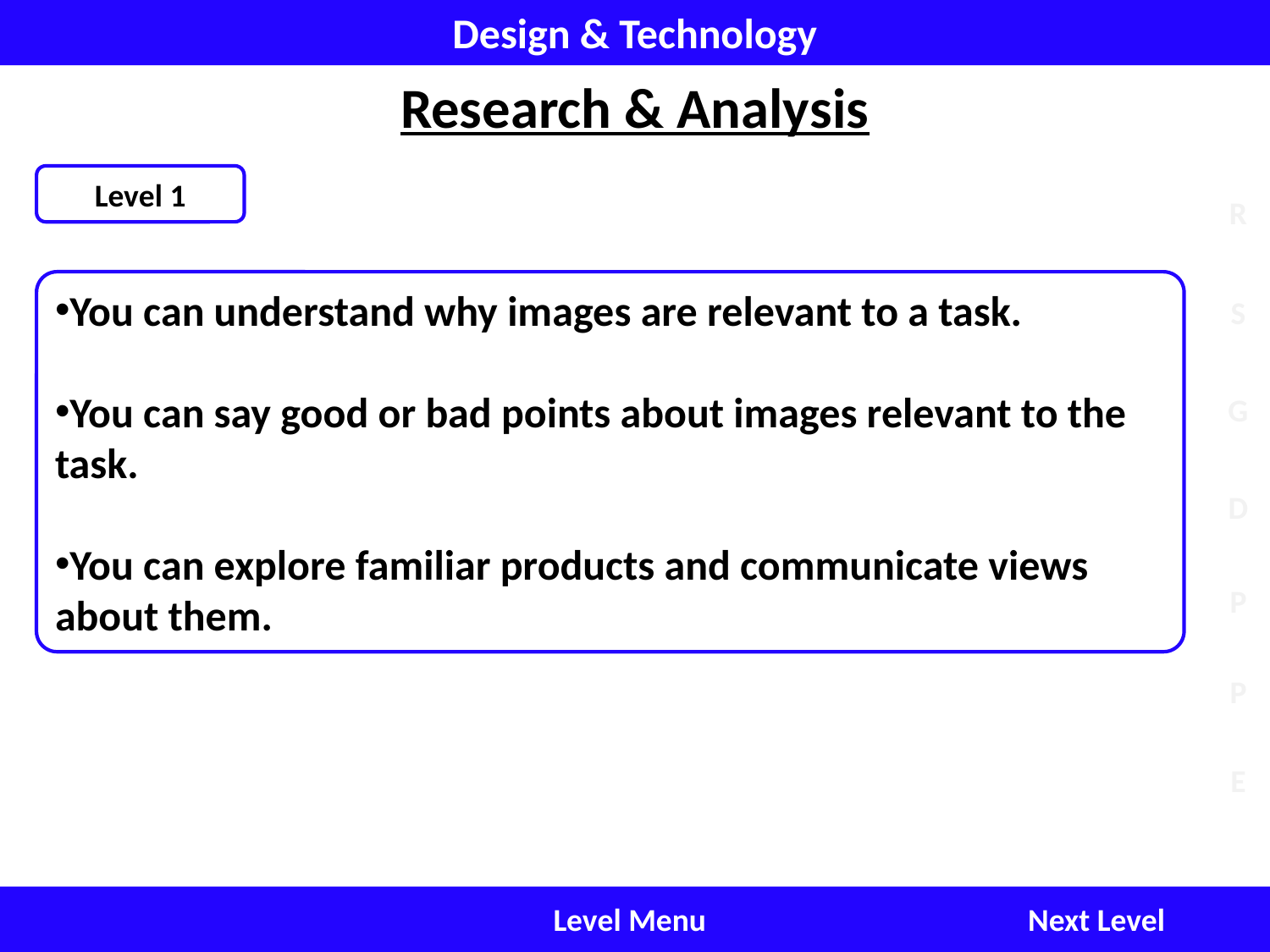

Design & Technology
Research & Analysis
Level 1
You can understand why images are relevant to a task.

You can say good or bad points about images relevant to the task.

You can explore familiar products and communicate views about them.

Next Level
Level Menu